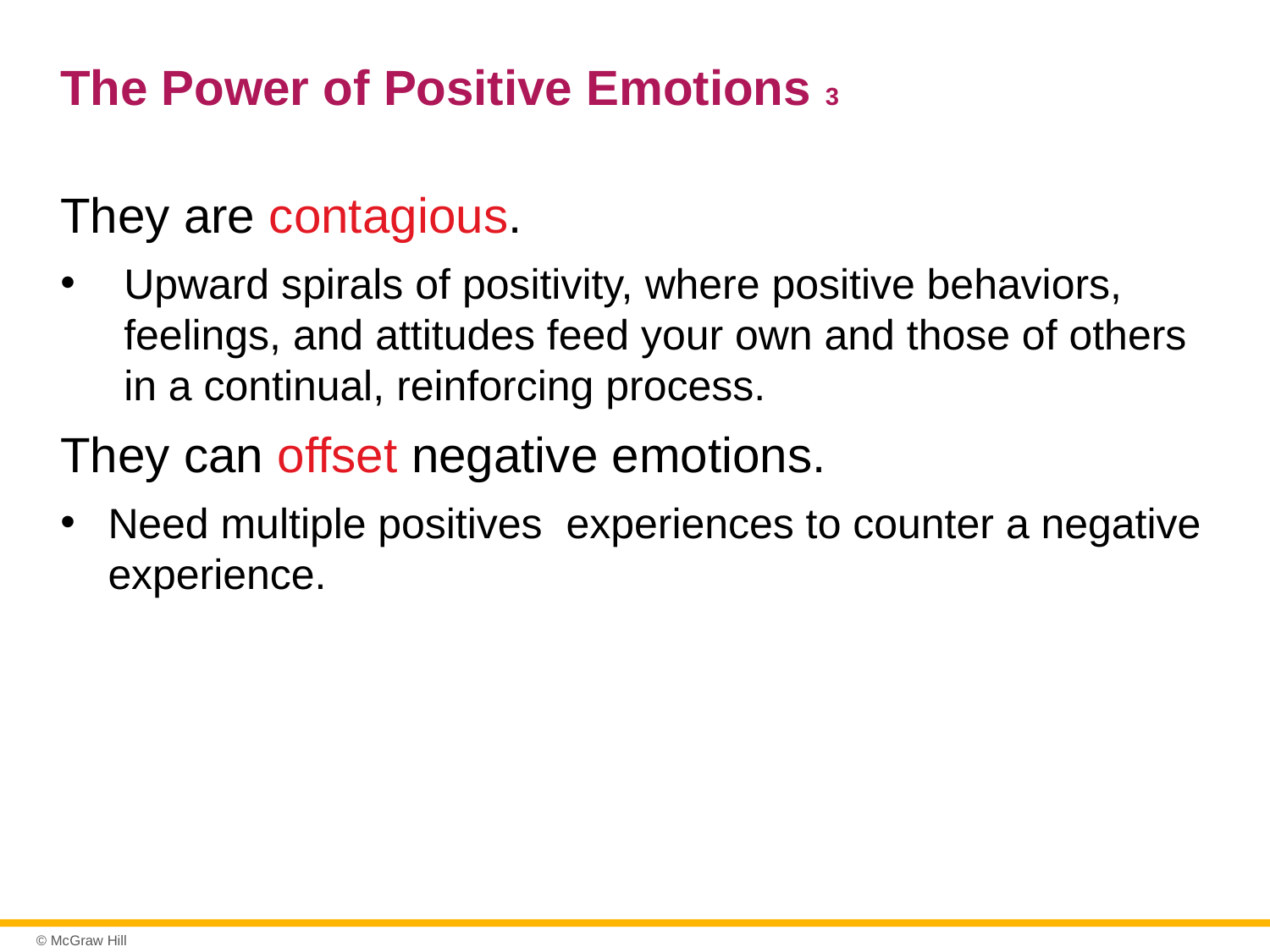

# The Power of Positive Emotions 3
They are contagious.
Upward spirals of positivity, where positive behaviors, feelings, and attitudes feed your own and those of others in a continual, reinforcing process.
They can offset negative emotions.
Need multiple positives  experiences to counter a negative experience.